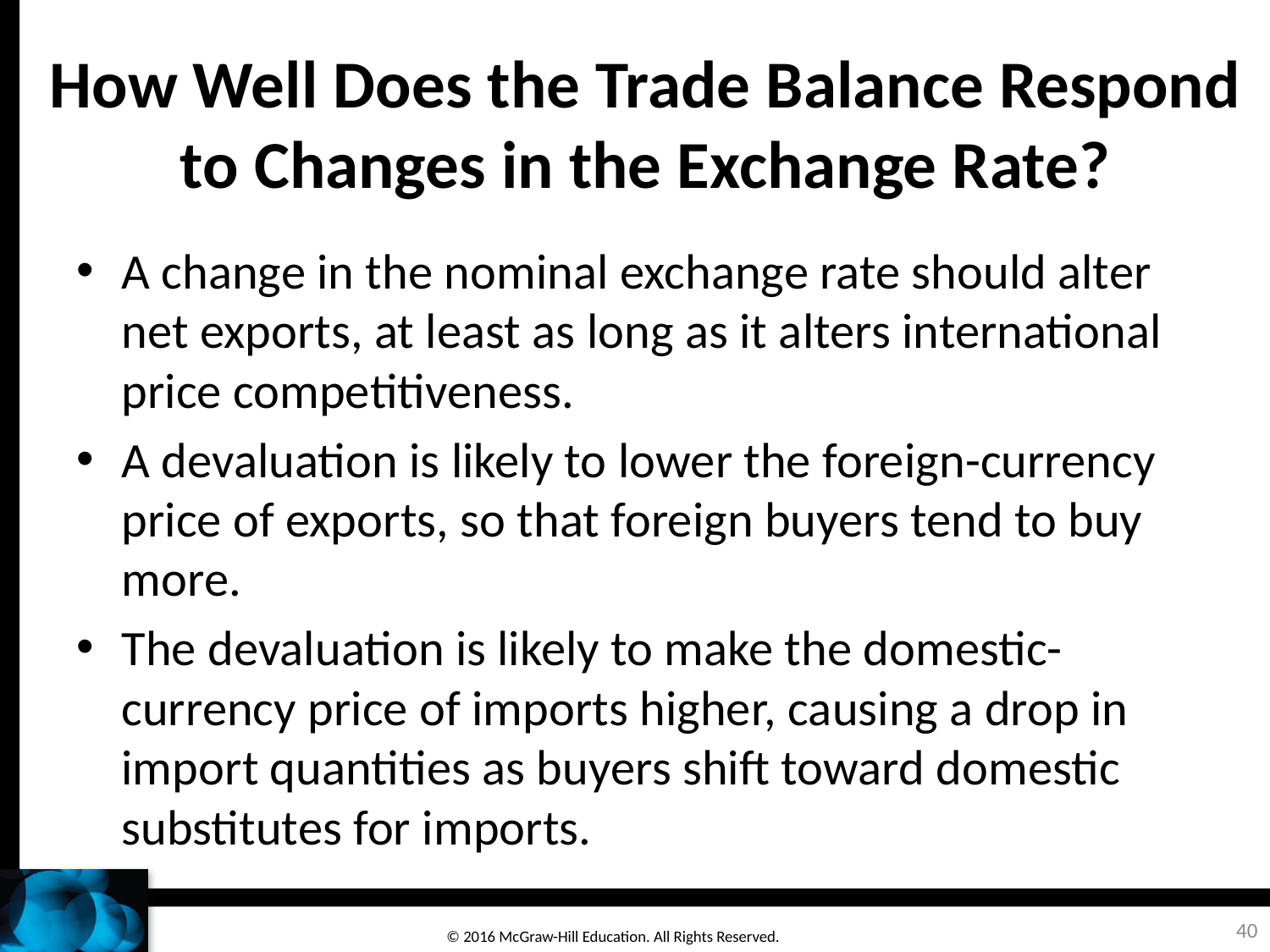

# How Well Does the Trade Balance Respond to Changes in the Exchange Rate?
A change in the nominal exchange rate should alter net exports, at least as long as it alters international price competitiveness.
A devaluation is likely to lower the foreign-currency price of exports, so that foreign buyers tend to buy more.
The devaluation is likely to make the domestic-currency price of imports higher, causing a drop in import quantities as buyers shift toward domestic substitutes for imports.
40
© 2016 McGraw-Hill Education. All Rights Reserved.